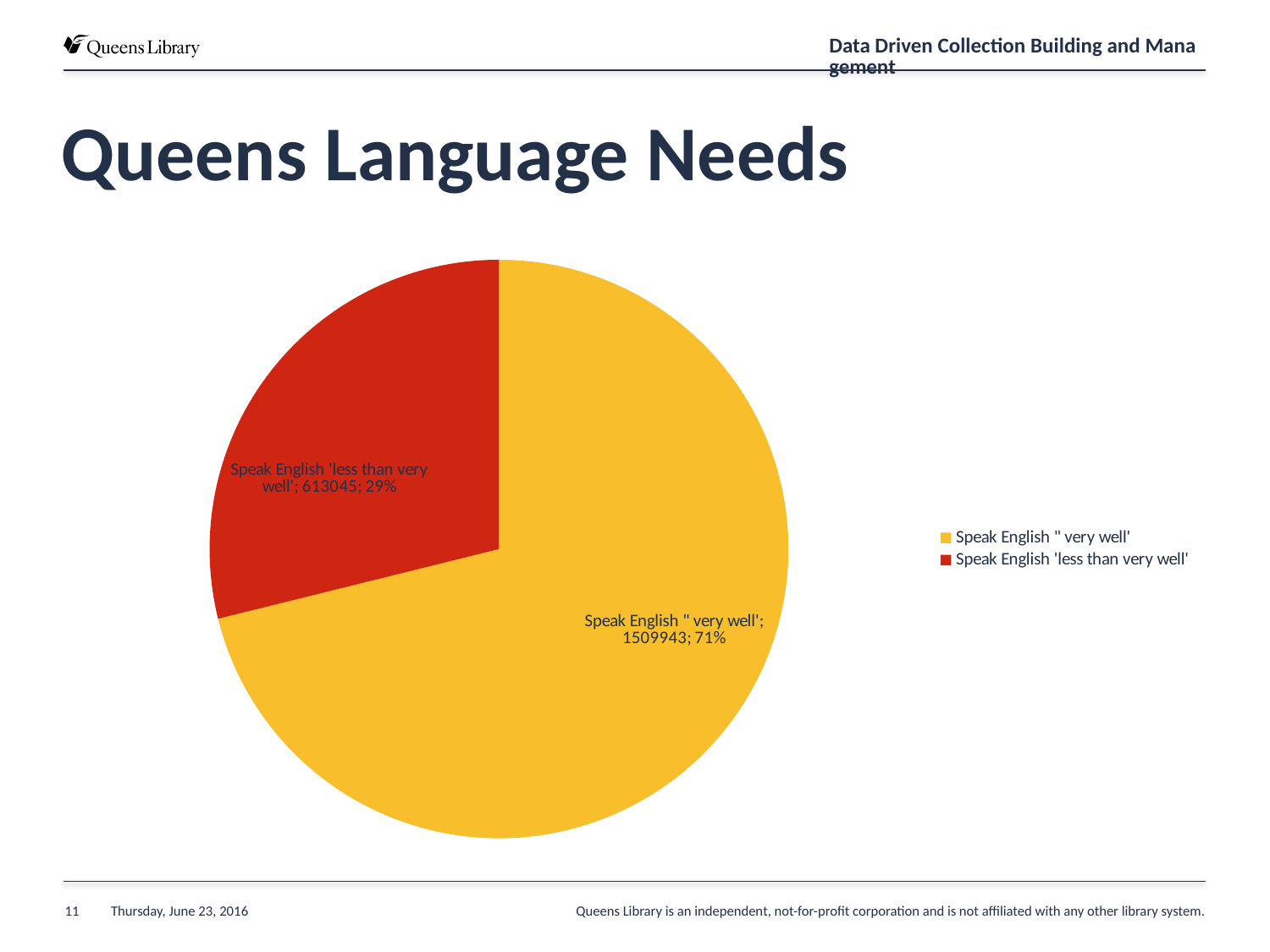

Data Driven Collection Building and Management
# Queens Language Needs

### Chart

| Category |  |  |
|---|---|---|
| Speak English " very well' | 1509943.0 | 0.7110000000000001 |
| Speak English 'less than very well' | 613045.0 | 0.289 |
11
Thursday, June 23, 2016